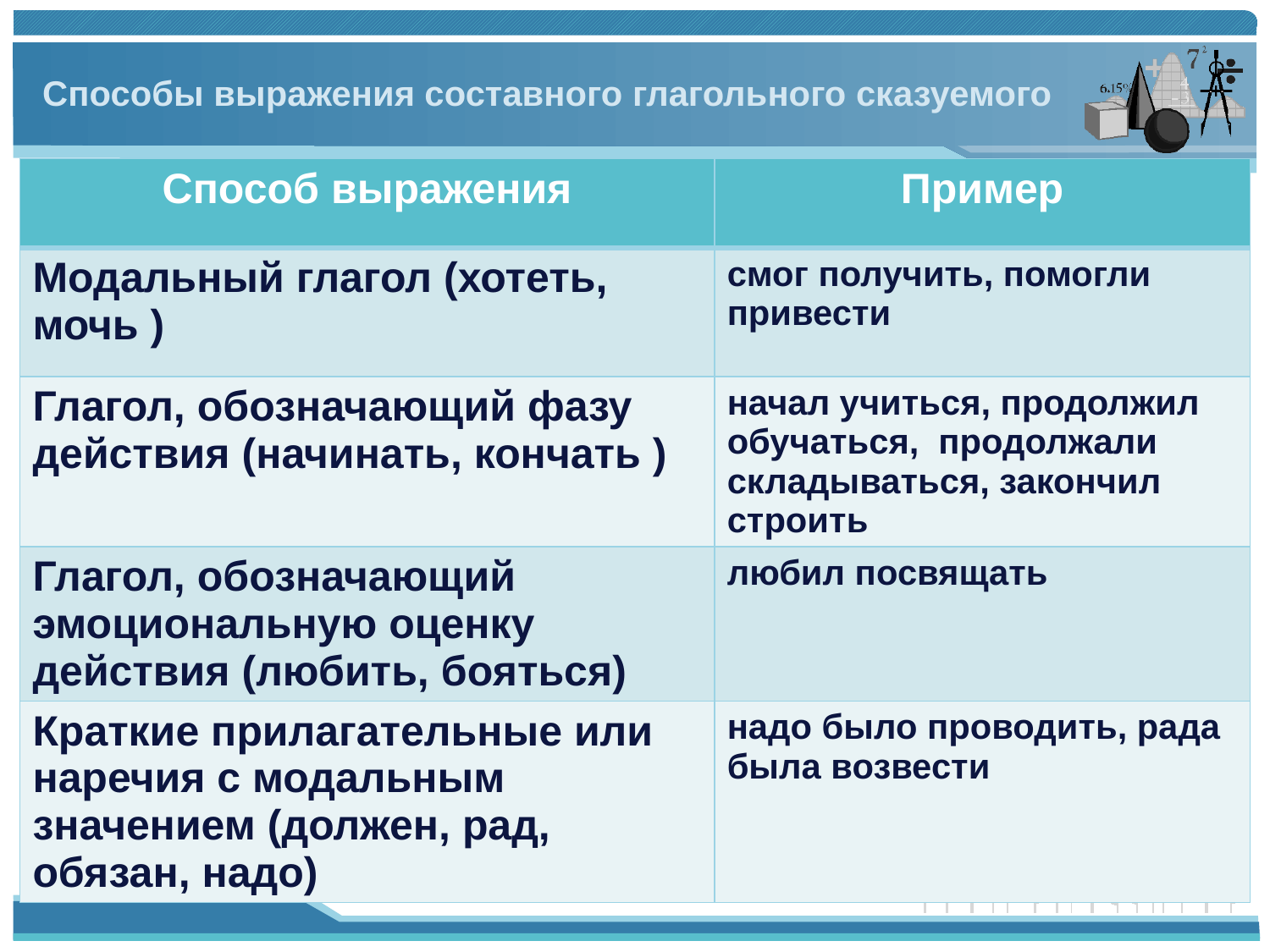

Способы выражения составного глагольного сказуемого

| Способ выражения | Пример |
| --- | --- |
| Модальный глагол (хотеть, мочь ) | смог получить, помогли привести |
| Глагол, обозначающий фазу действия (начинать, кончать ) | начал учиться, продолжил обучаться, продолжали складываться, закончил строить |
| Глагол, обозначающий эмоциональную оценку действия (любить, бояться) | любил посвящать |
| Краткие прилагательные или наречия с модальным значением (должен, рад, обязан, надо) | надо было проводить, рада была возвести |
#